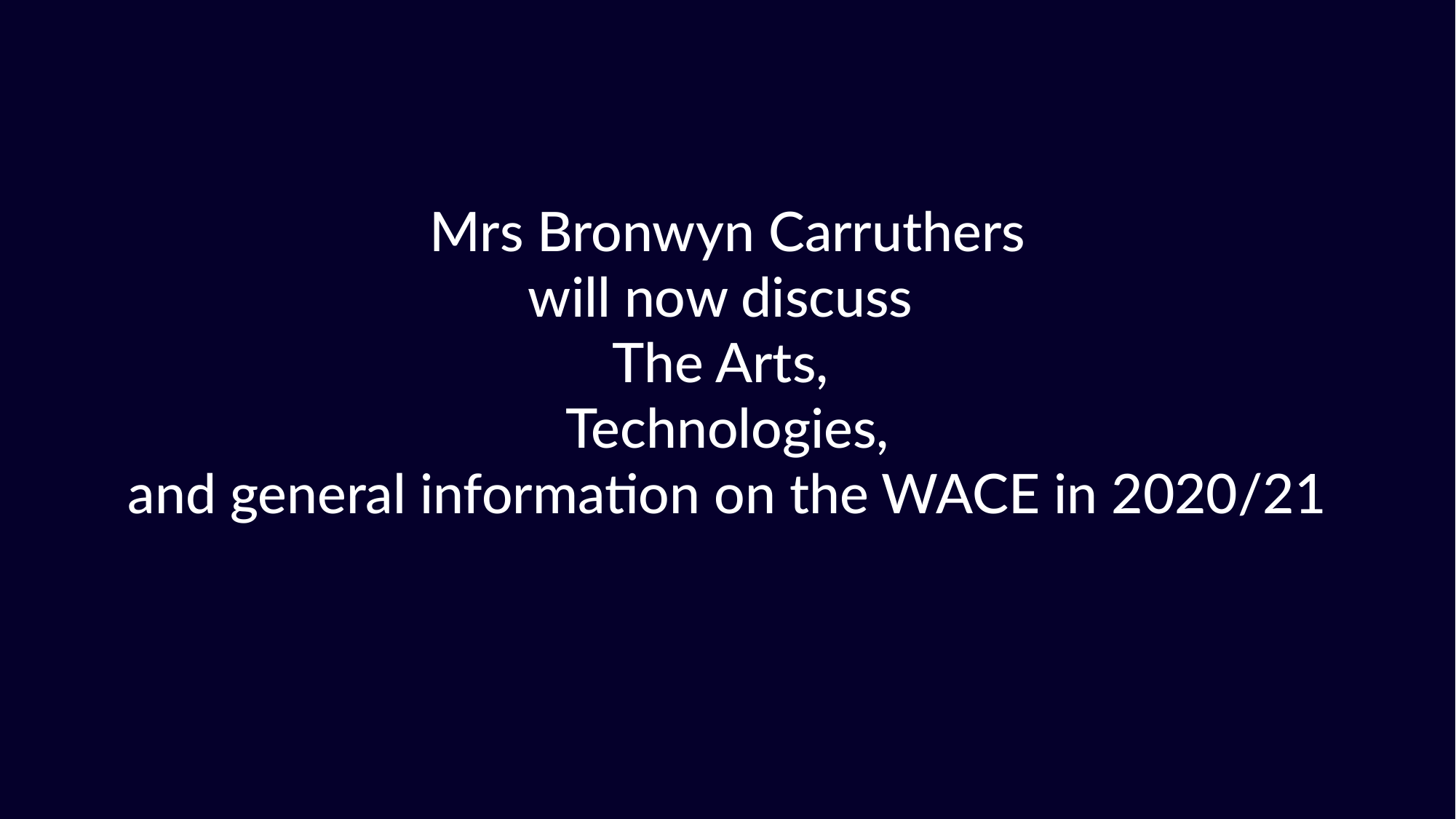

#
Mrs Bronwyn Carruthers
will now discuss
The Arts,
Technologies,
and general information on the WACE in 2020/21